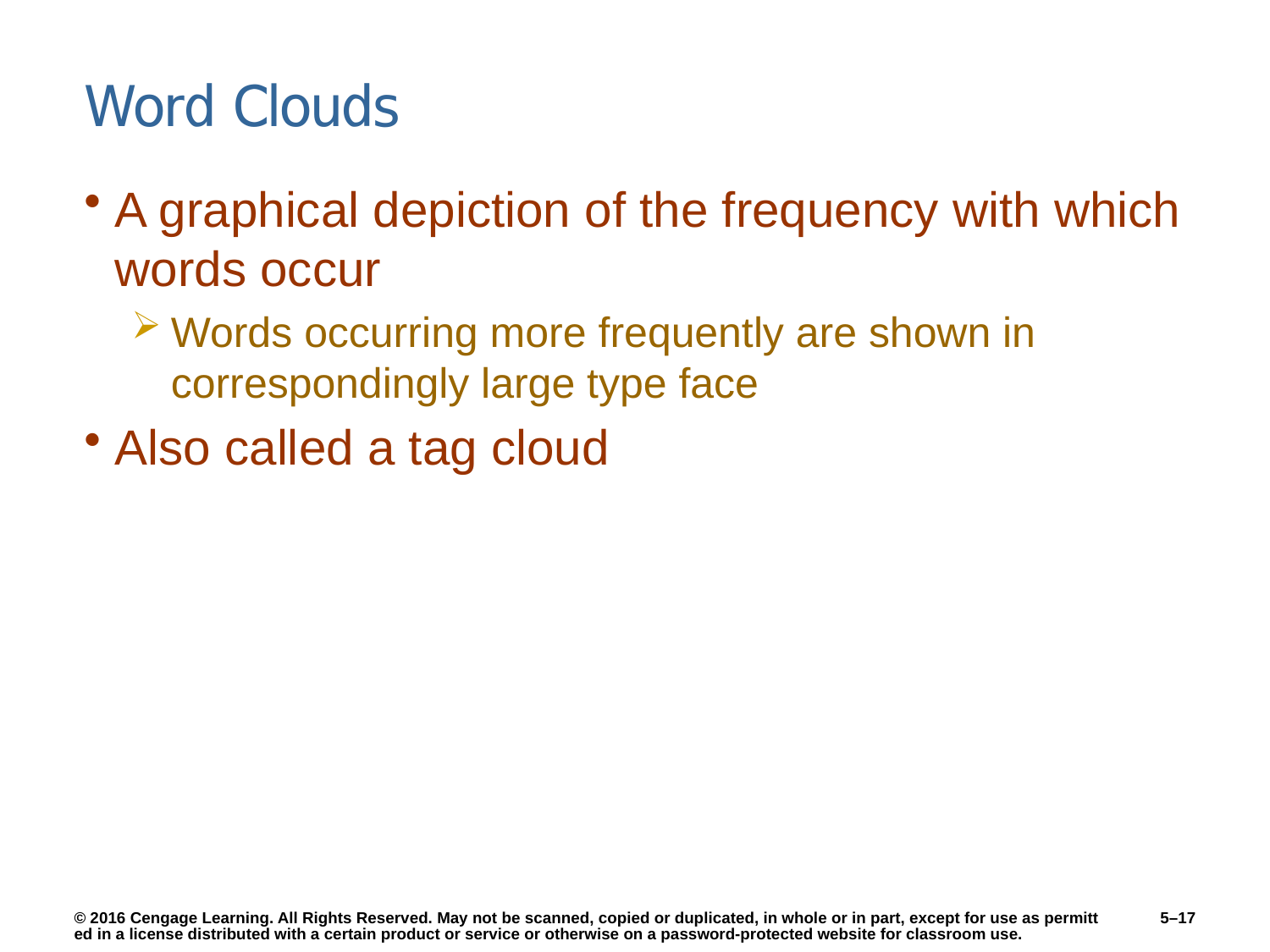

# Word Clouds
A graphical depiction of the frequency with which words occur
Words occurring more frequently are shown in correspondingly large type face
Also called a tag cloud
5–17
© 2016 Cengage Learning. All Rights Reserved. May not be scanned, copied or duplicated, in whole or in part, except for use as permitted in a license distributed with a certain product or service or otherwise on a password-protected website for classroom use.